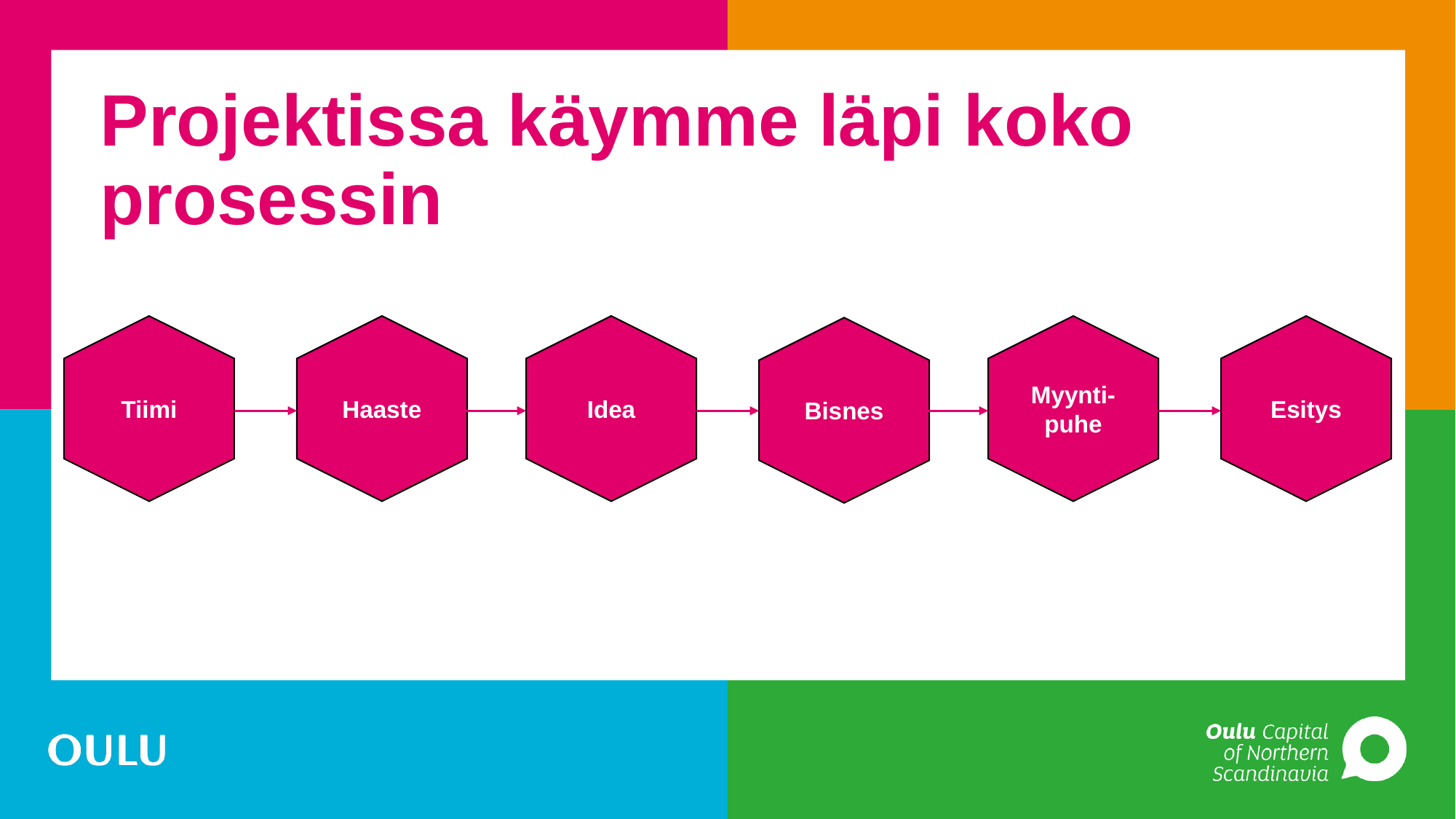

# Projektissa käymme läpi koko prosessin
Haaste
Idea
Esitys
Myynti-puhe
Tiimi
Bisnes